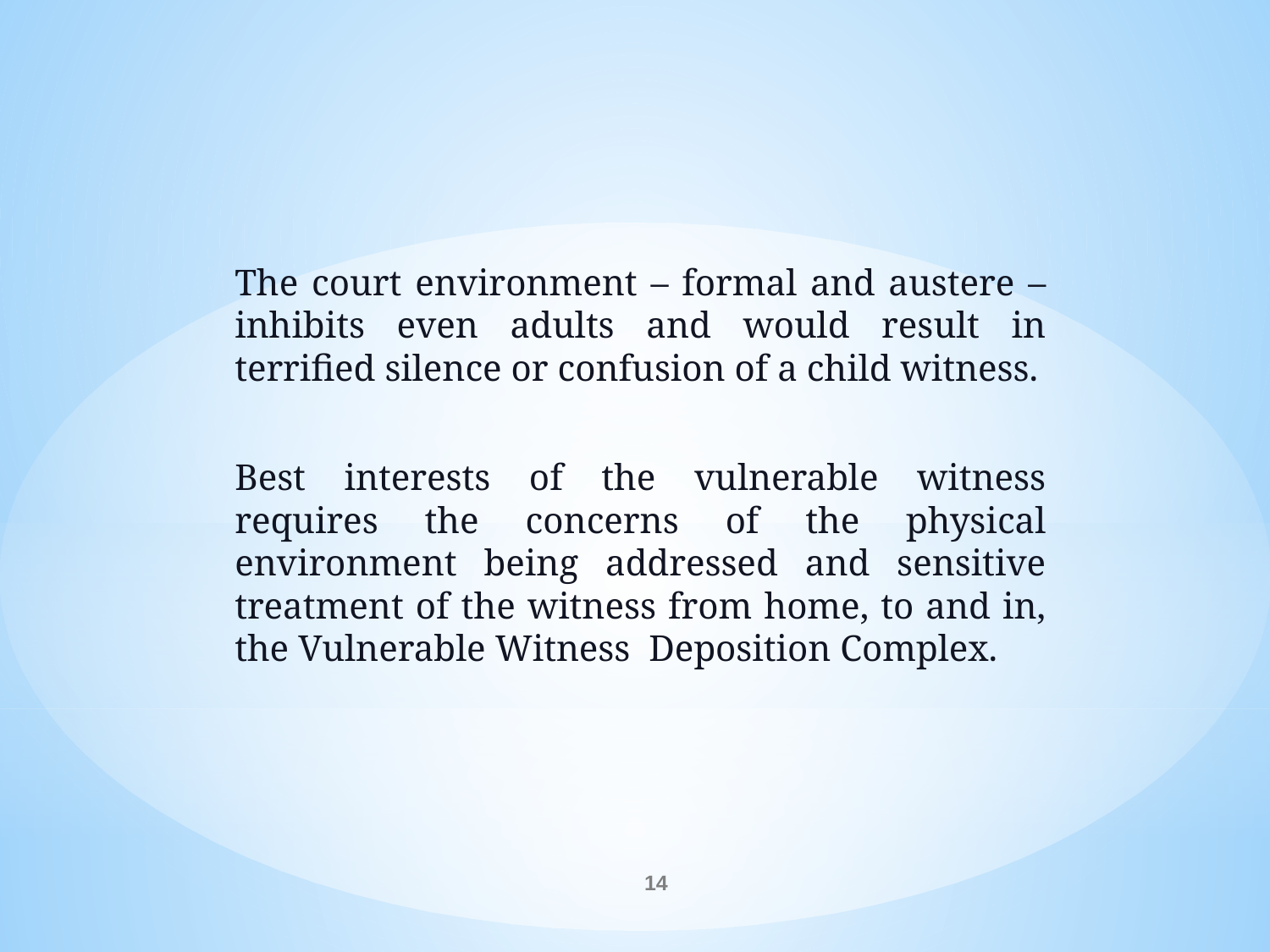

The court environment – formal and austere – inhibits even adults and would result in terrified silence or confusion of a child witness.

Best interests of the vulnerable witness requires the concerns of the physical environment being addressed and sensitive treatment of the witness from home, to and in, the Vulnerable Witness  Deposition Complex.
14